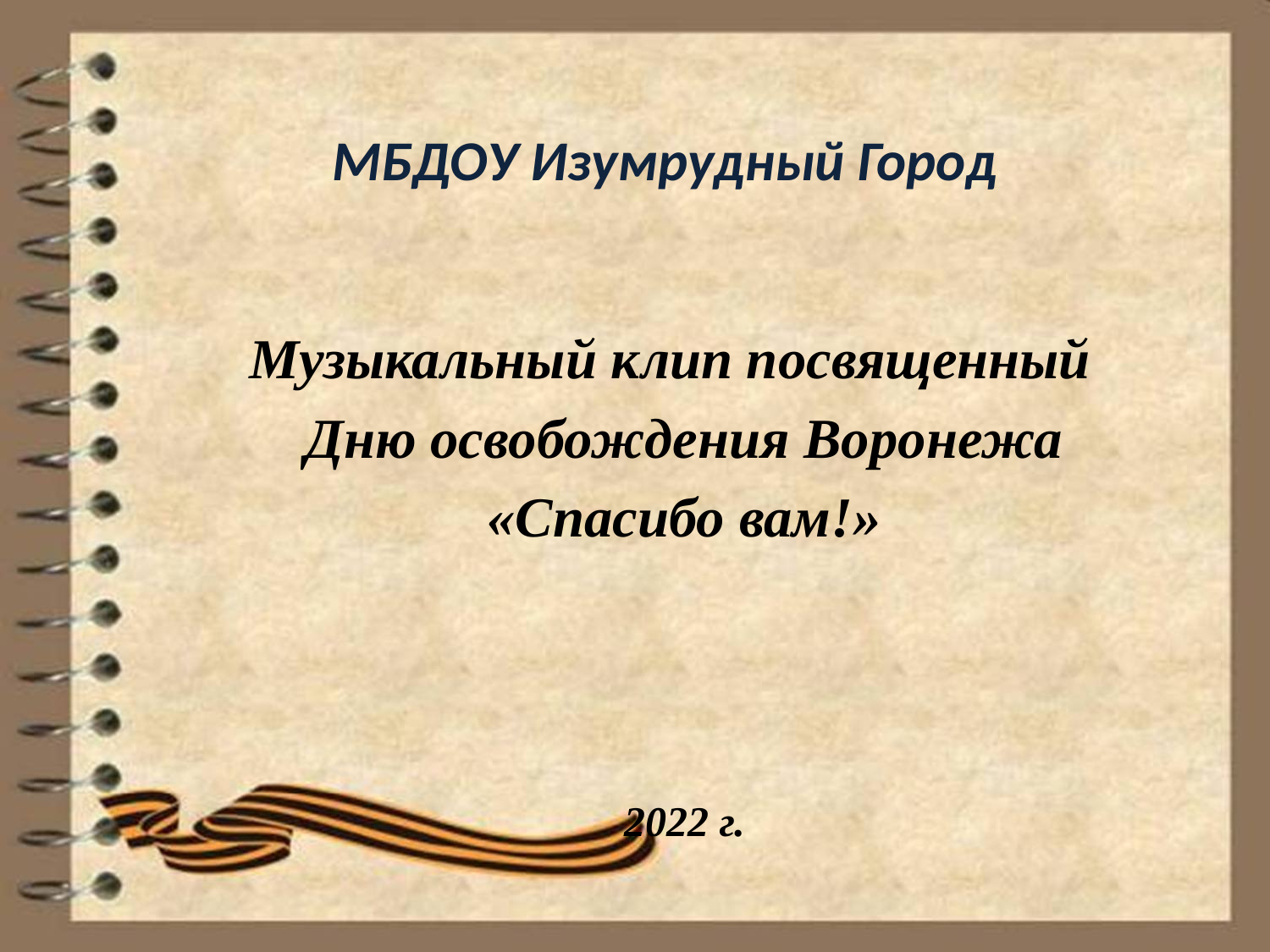

# МБДОУ Изумрудный Город
Музыкальный клип посвященный
Дню освобождения Воронежа
«Спасибо вам!»

2022 г.